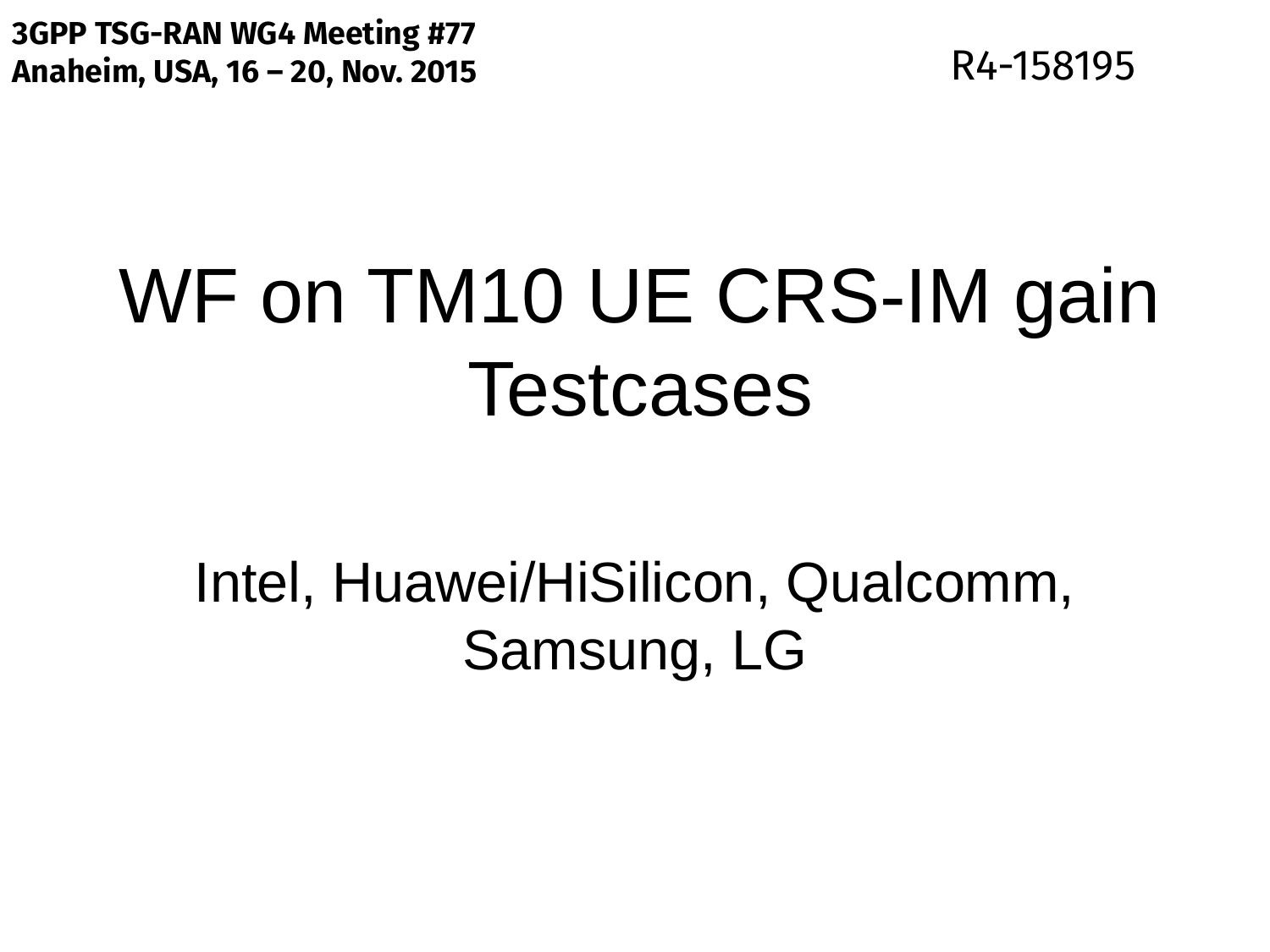

3GPP TSG-RAN WG4 Meeting #77
Anaheim, USA, 16 – 20, Nov. 2015
R4-158195
# WF on TM10 UE CRS-IM gain Testcases
Intel, Huawei/HiSilicon, Qualcomm, Samsung, LG